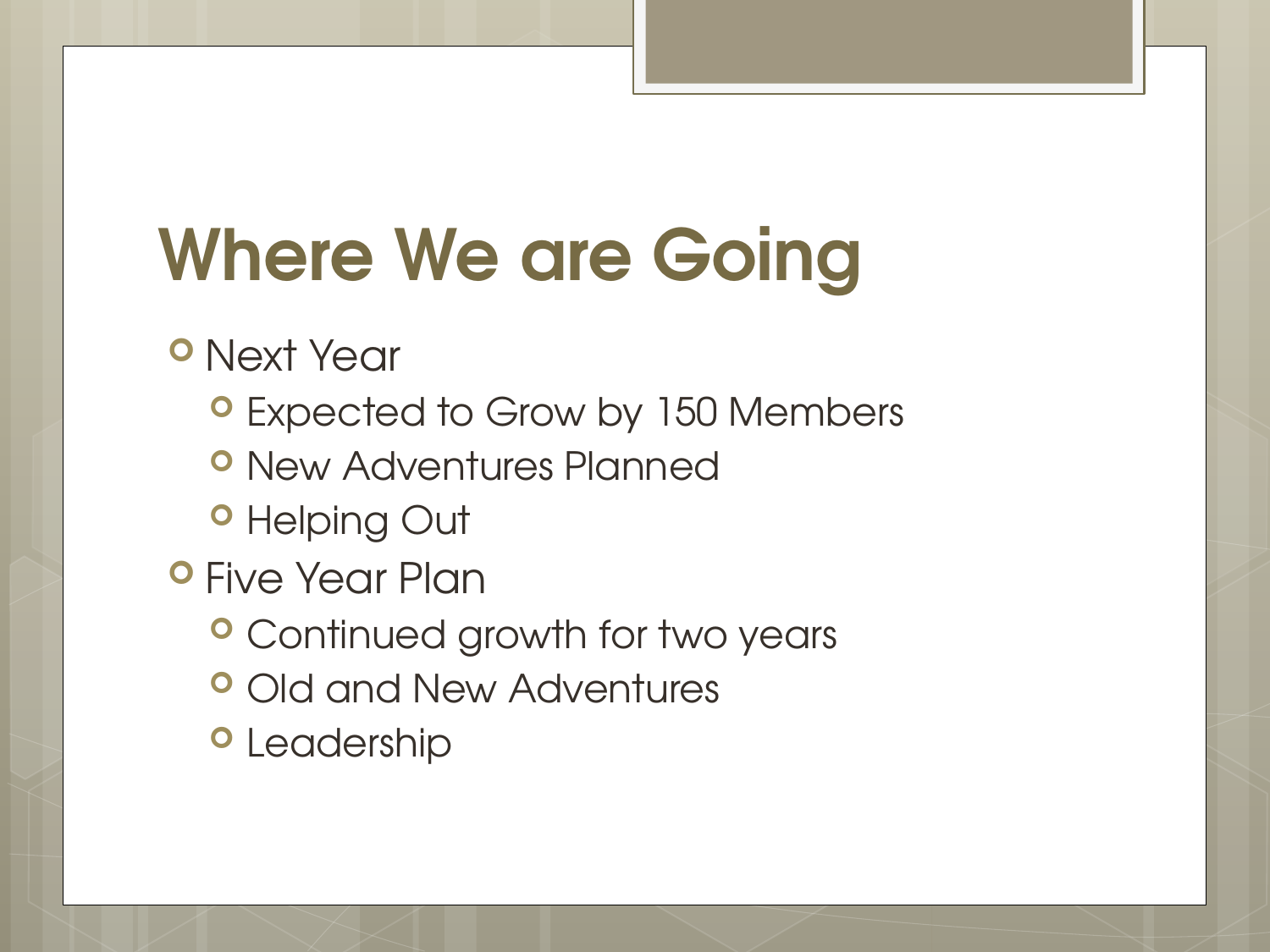

# Where We are Going
Next Year
Expected to Grow by 150 Members
New Adventures Planned
Helping Out
Five Year Plan
Continued growth for two years
Old and New Adventures
Leadership